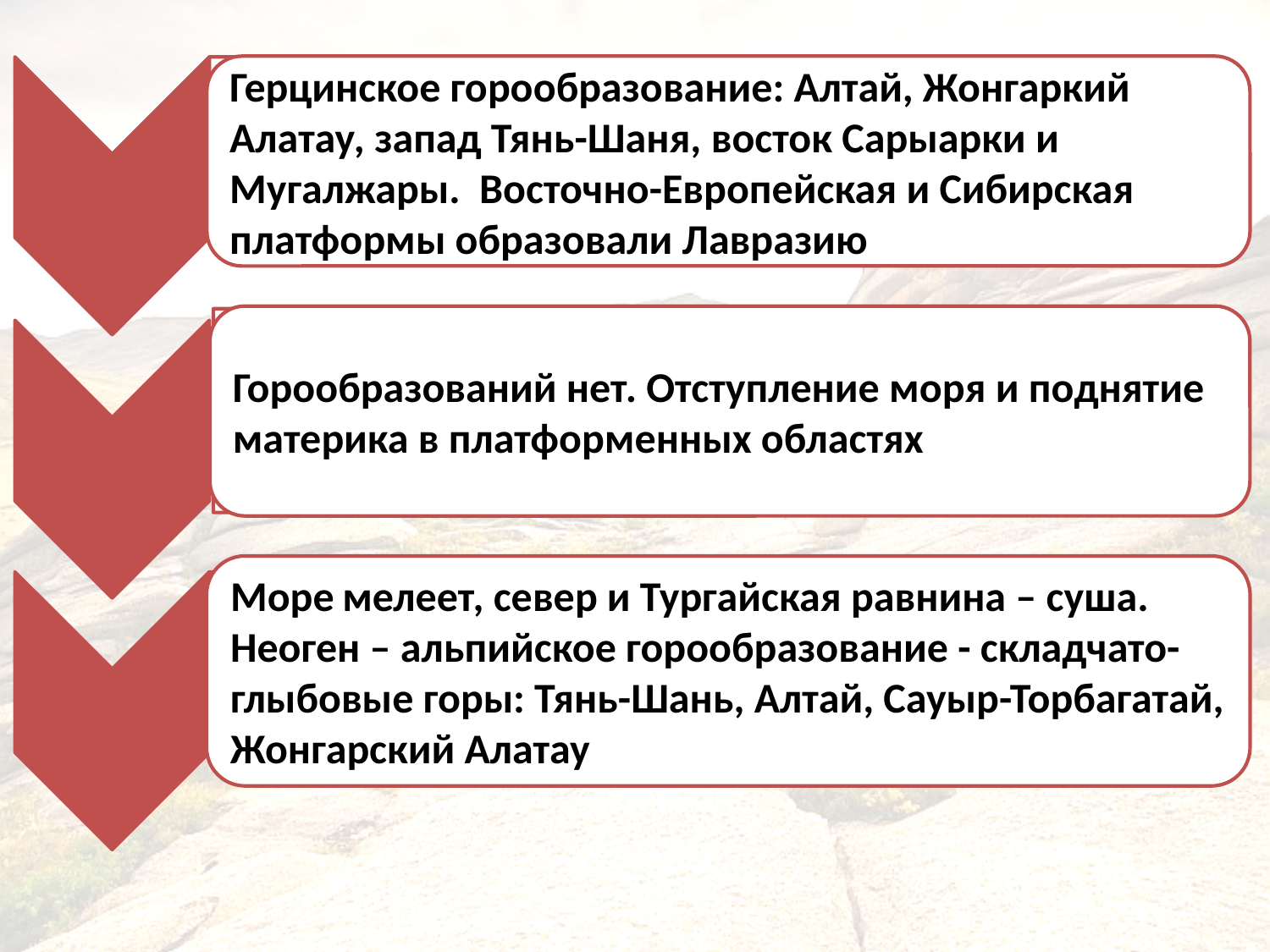

Герцинское горообразование: Алтай, Жонгаркий Алатау, запад Тянь-Шаня, восток Сарыарки и Мугалжары.  Восточно-Европейская и Сибирская платформы образовали Лавразию

Какие горы образовались на территории Казахстана в эпоху герцинской складчатости?

Что происходило на территории Казахстана в мезозойскую эру? Как выглядела поверхность Земли?

Когда образовалась альпийская складчатость и как она отразилась на поверхности Казахстана?
Горообразований нет. Отступление моря и поднятие материка в платформенных областях
Море мелеет, север и Тургайская равнина – суша. Неоген – альпийское горообразование - складчато-глыбовые горы: Тянь-Шань, Алтай, Сауыр-Торбагатай, Жонгарский Алатау